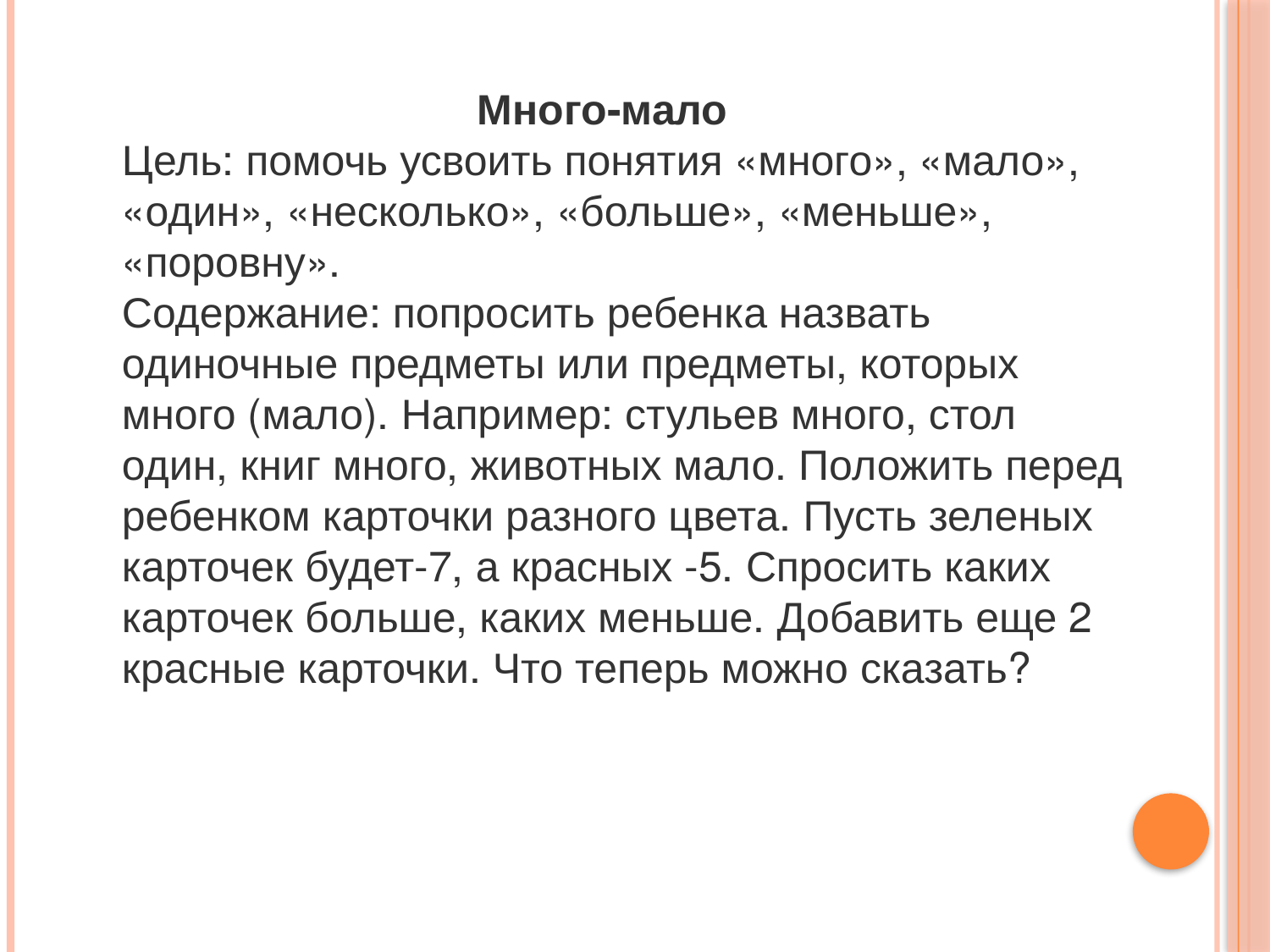

Много-мало
Цель: помочь усвоить понятия «много», «мало», «один», «несколько», «больше», «меньше», «поровну».
Содержание: попросить ребенка назвать одиночные предметы или предметы, которых много (мало). Например: стульев много, стол один, книг много, животных мало. Положить перед ребенком карточки разного цвета. Пусть зеленых карточек будет-7, а красных -5. Спросить каких карточек больше, каких меньше. Добавить еще 2 красные карточки. Что теперь можно сказать?